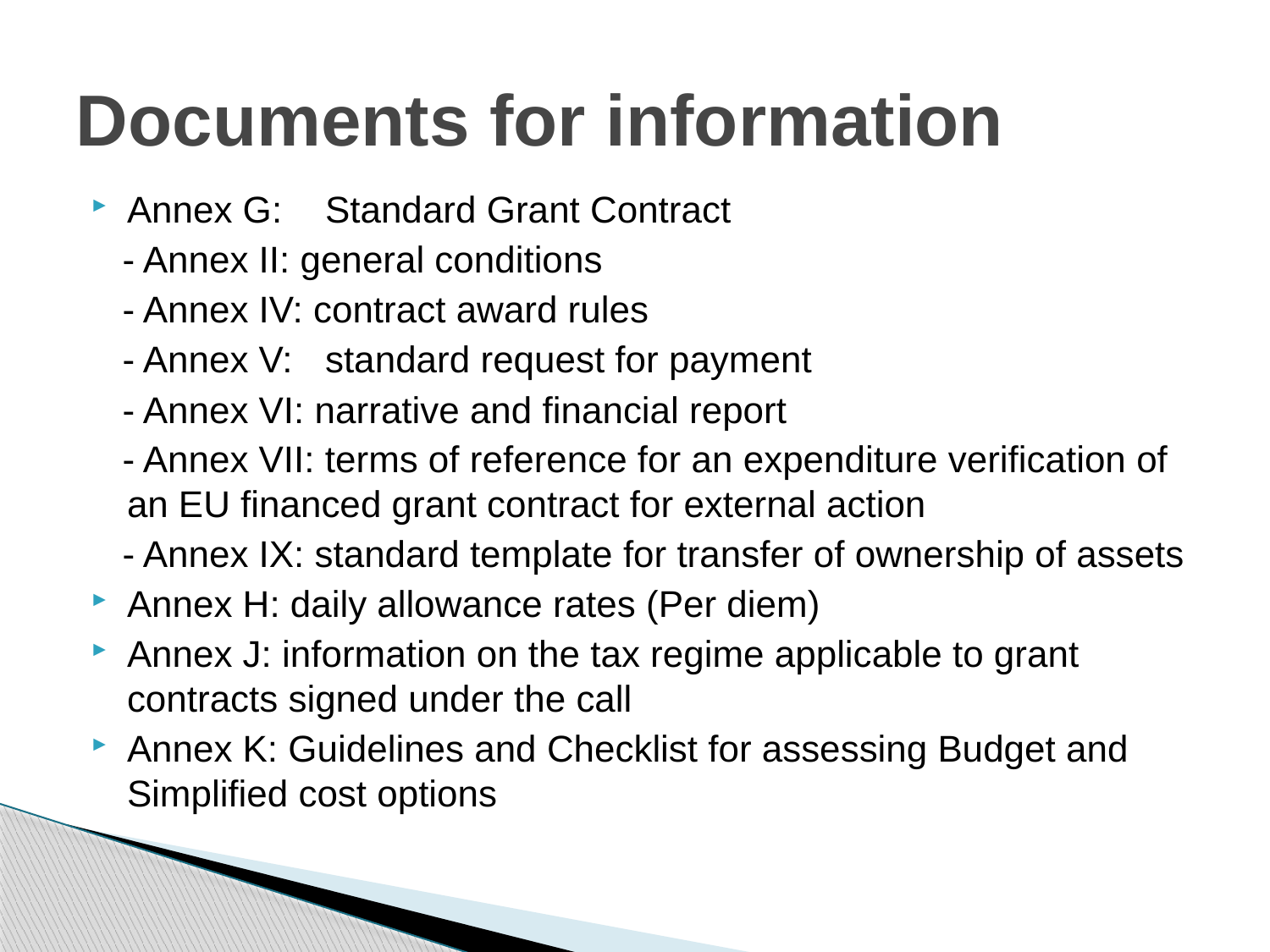

# Documents for information
Annex G:	Standard Grant Contract
   - Annex II: general conditions
   - Annex IV: contract award rules
   - Annex V:	standard request for payment
   - Annex VI: narrative and financial report
   - Annex VII: terms of reference for an expenditure verification of an EU financed grant contract for external action
   - Annex IX: standard template for transfer of ownership of assets
Annex H: daily allowance rates (Per diem)
Annex J: information on the tax regime applicable to grant contracts signed under the call
Annex K: Guidelines and Checklist for assessing Budget and Simplified cost options